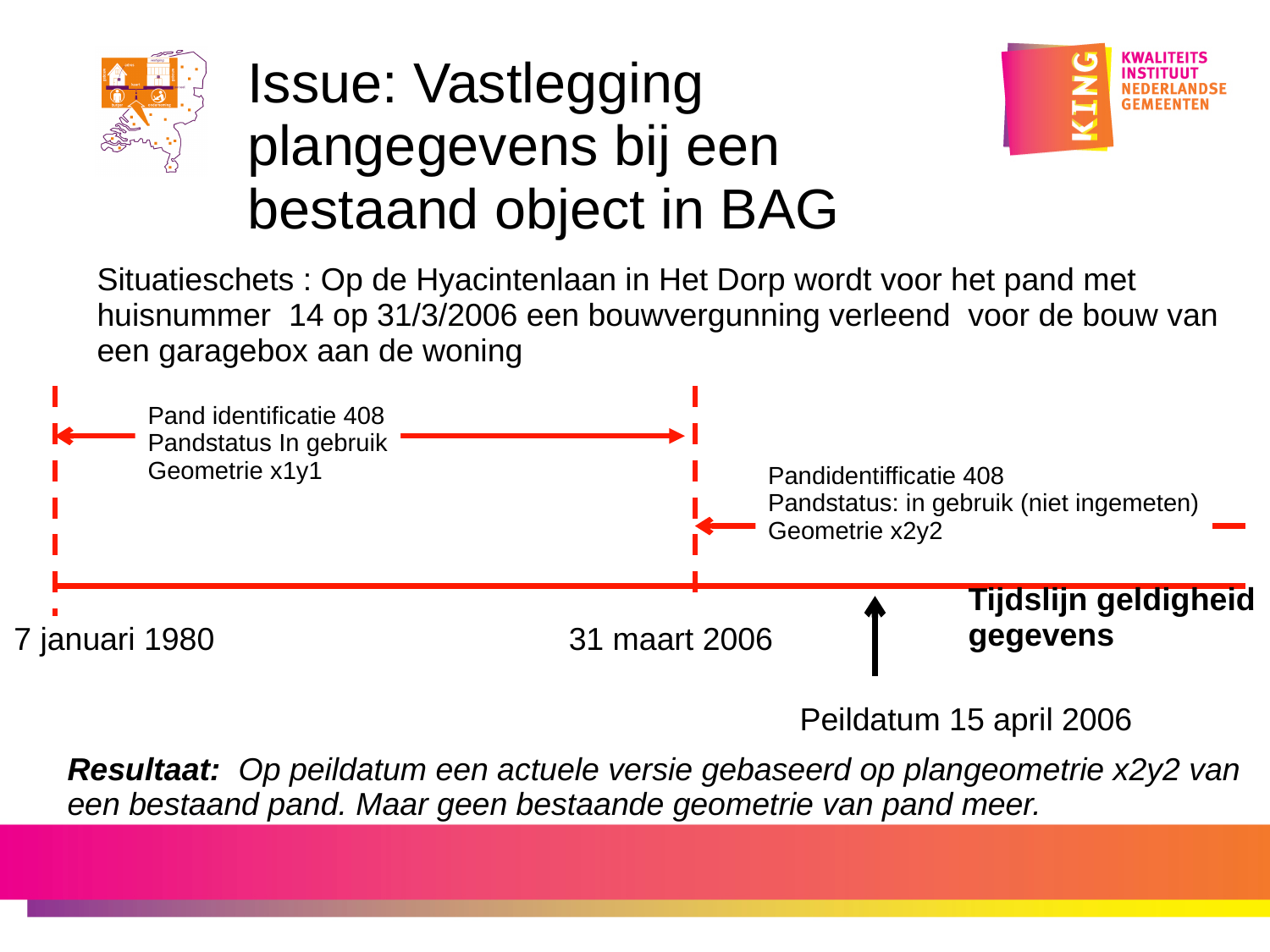

Issue: Vastlegging
plangegevens bij een
bestaand object in BAG
Situatieschets : Op de Hyacintenlaan in Het Dorp wordt voor het pand met
huisnummer  14 op 31/3/2006 een bouwvergunning verleend  voor de bouw van
een garagebox aan de woning
Pand identificatie 408
Pandstatus In gebruik
Geometrie x1y1
Pandidentifficatie 408
Pandstatus: in gebruik (niet ingemeten)
Geometrie x2y2
Tijdslijn geldigheid
gegevens
7 januari 1980
31 maart 2006
Peildatum 15 april 2006
Resultaat:  Op peildatum een actuele versie gebaseerd op plangeometrie x2y2 van  een bestaand pand. Maar geen bestaande geometrie van pand meer.